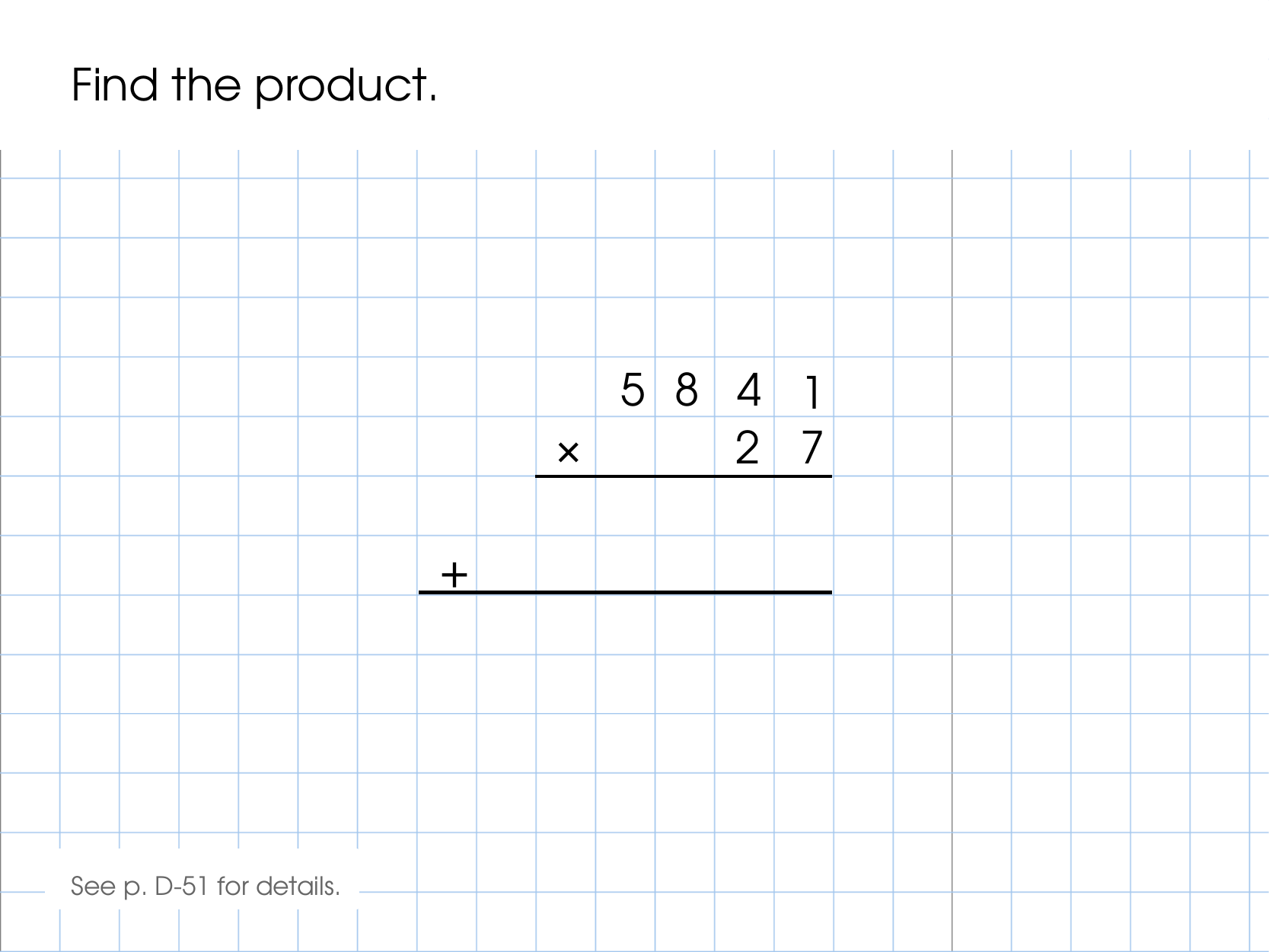

Find the product.
5
8
4
1
×
2
7
+

See p. D-51 for details.